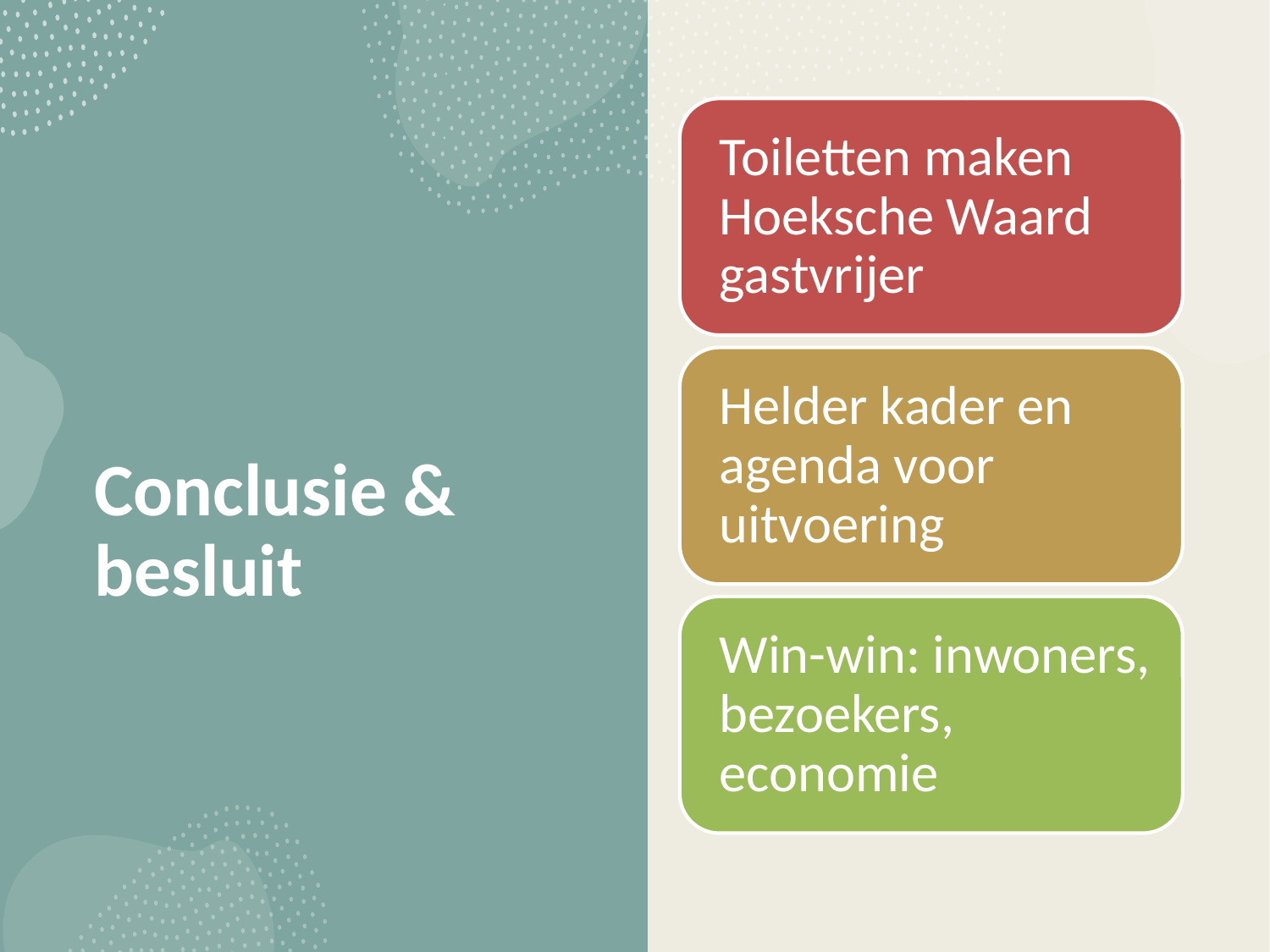

Toiletten maken Hoeksche Waard gastvrijer
Helder kader en agenda voor uitvoering
Win-win: inwoners, bezoekers, economie
# Conclusie & besluit